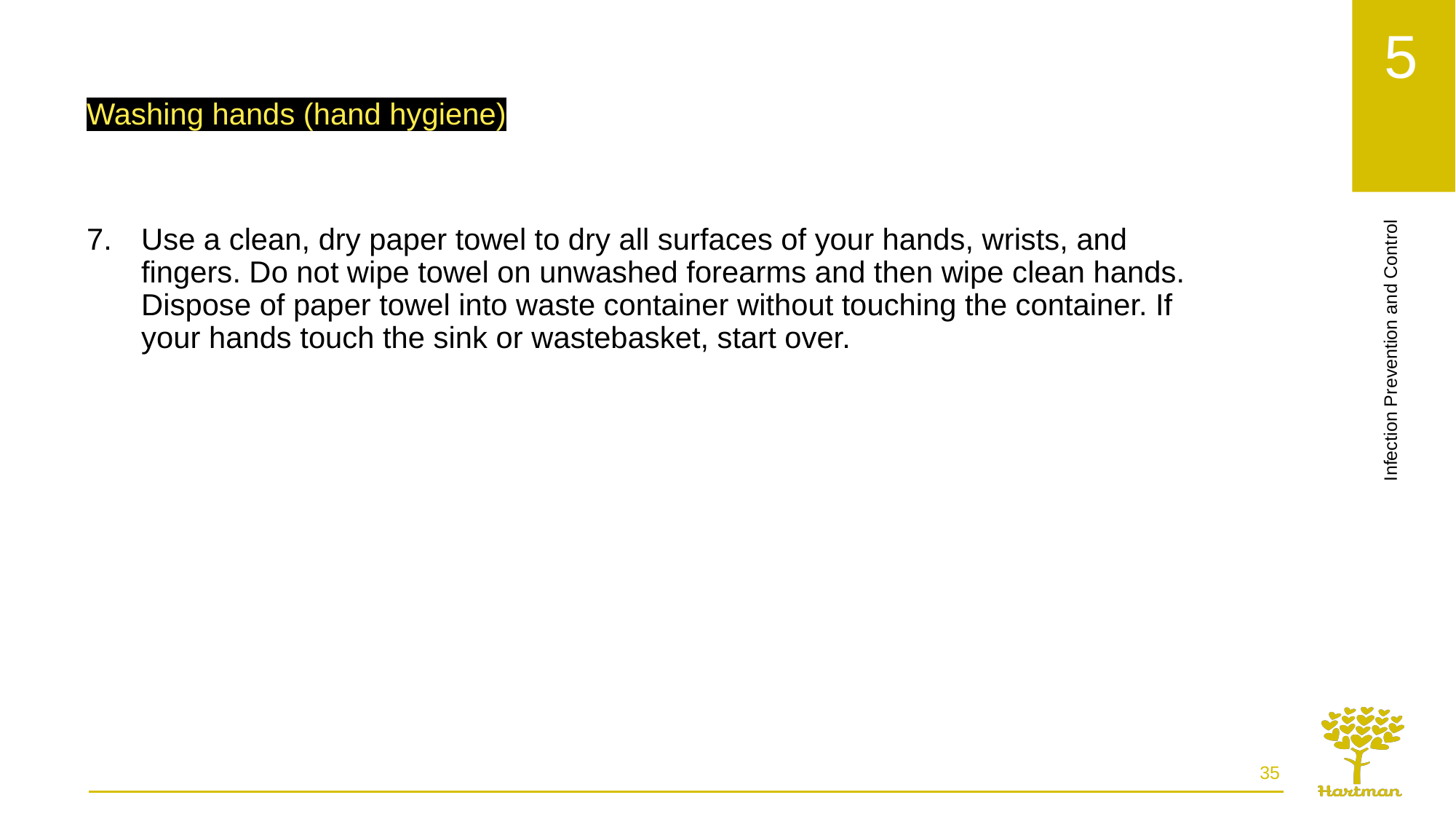

Washing hands (hand hygiene)

Use a clean, dry paper towel to dry all surfaces of your hands, wrists, and fingers. Do not wipe towel on unwashed forearms and then wipe clean hands. Dispose of paper towel into waste container without touching the container. If your hands touch the sink or wastebasket, start over.

35